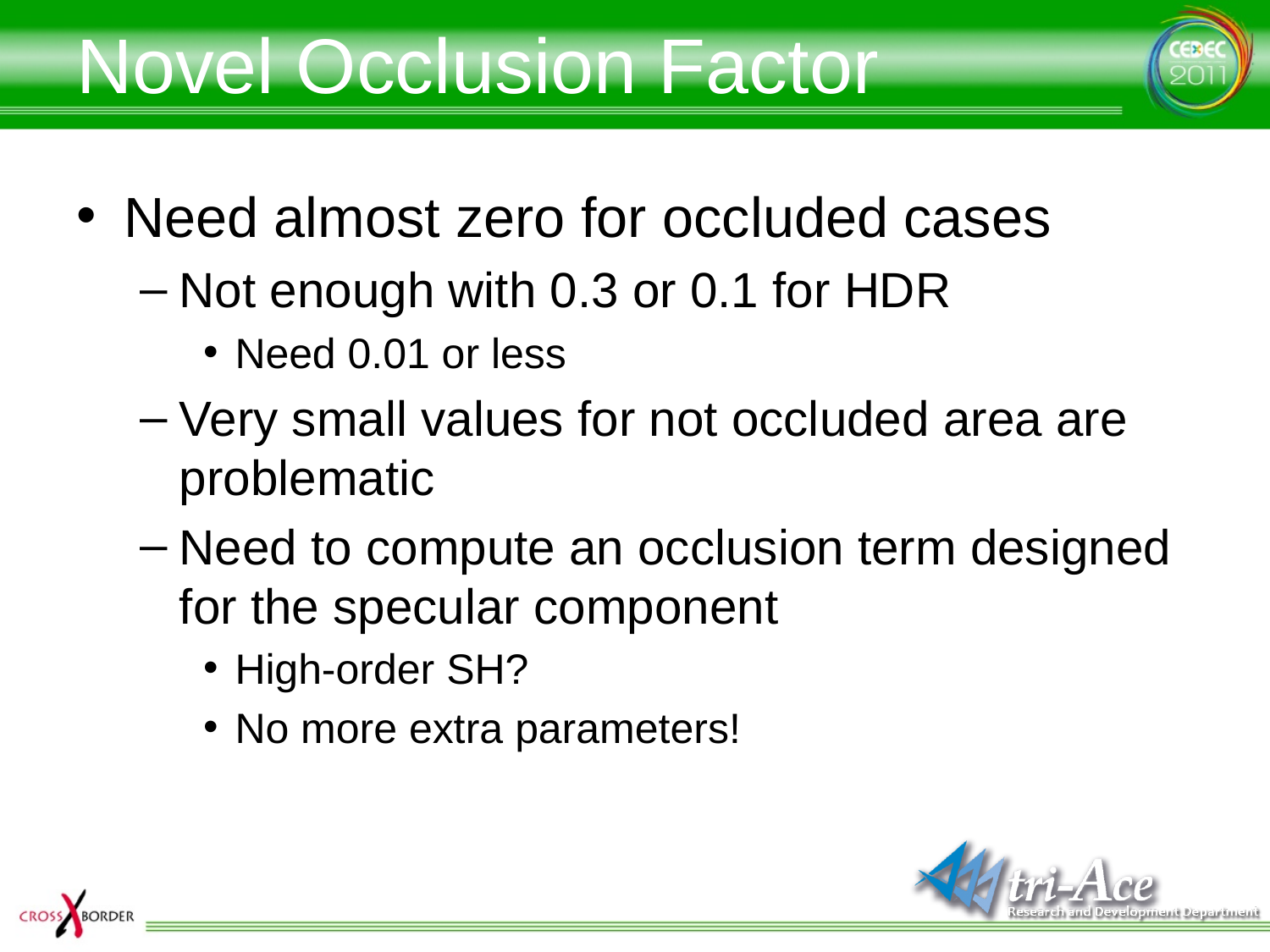

Novel Occlusion Factor
Need almost zero for occluded cases
Not enough with 0.3 or 0.1 for HDR
Need 0.01 or less
Very small values for not occluded area are problematic
Need to compute an occlusion term designed for the specular component
High-order SH?
No more extra parameters!